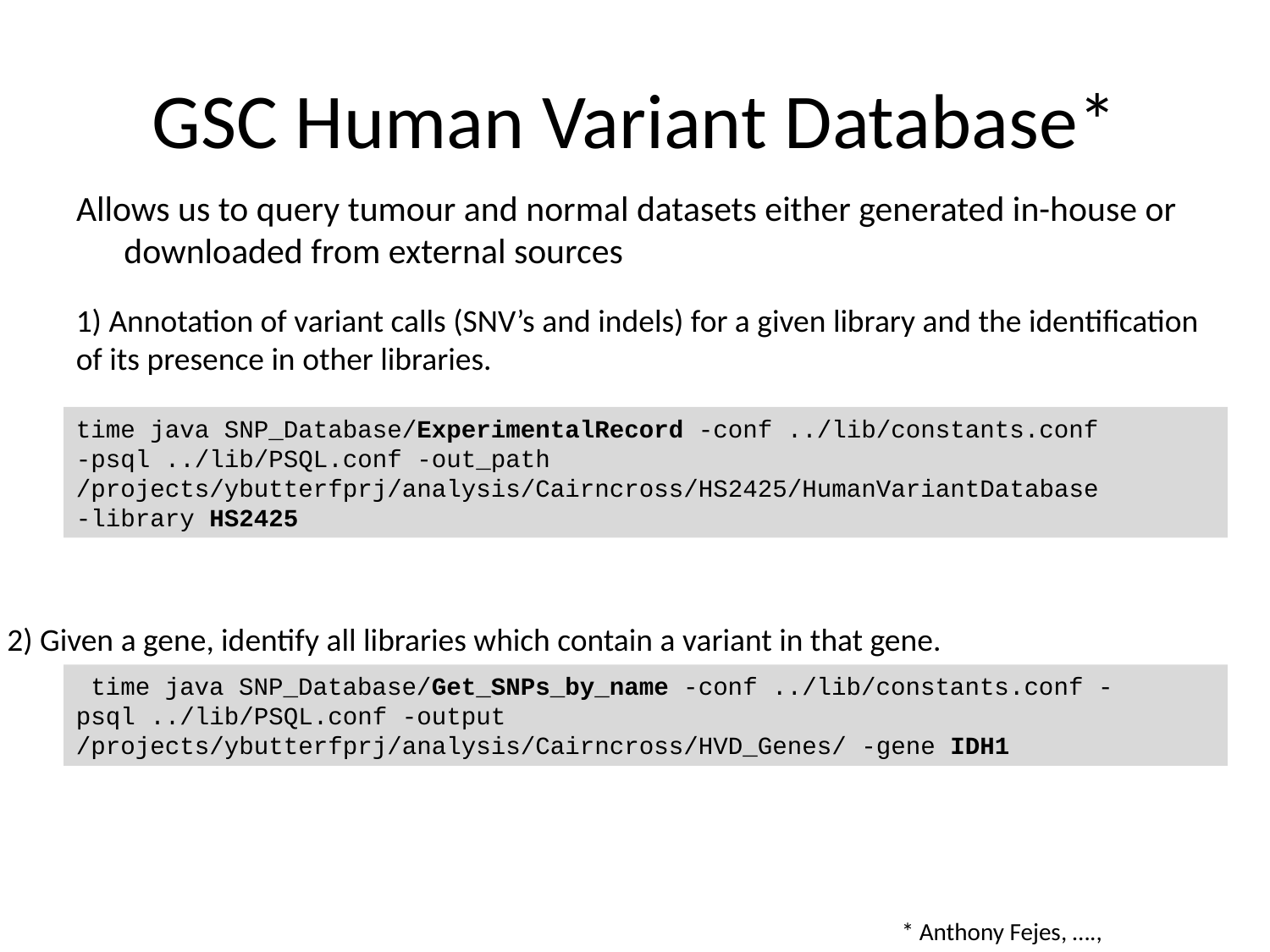

# GSC Human Variant Database*
Allows us to query tumour and normal datasets either generated in-house or downloaded from external sources
1) Annotation of variant calls (SNV’s and indels) for a given library and the identification of its presence in other libraries.

time java SNP_Database/ExperimentalRecord -conf ../lib/constants.conf
-psql ../lib/PSQL.conf -out_path /projects/ybutterfprj/analysis/Cairncross/HS2425/HumanVariantDatabase
-library HS2425
2) Given a gene, identify all libraries which contain a variant in that gene.
 time java SNP_Database/Get_SNPs_by_name -conf ../lib/constants.conf -psql ../lib/PSQL.conf -output /projects/ybutterfprj/analysis/Cairncross/HVD_Genes/ -gene IDH1
* Anthony Fejes, ….,